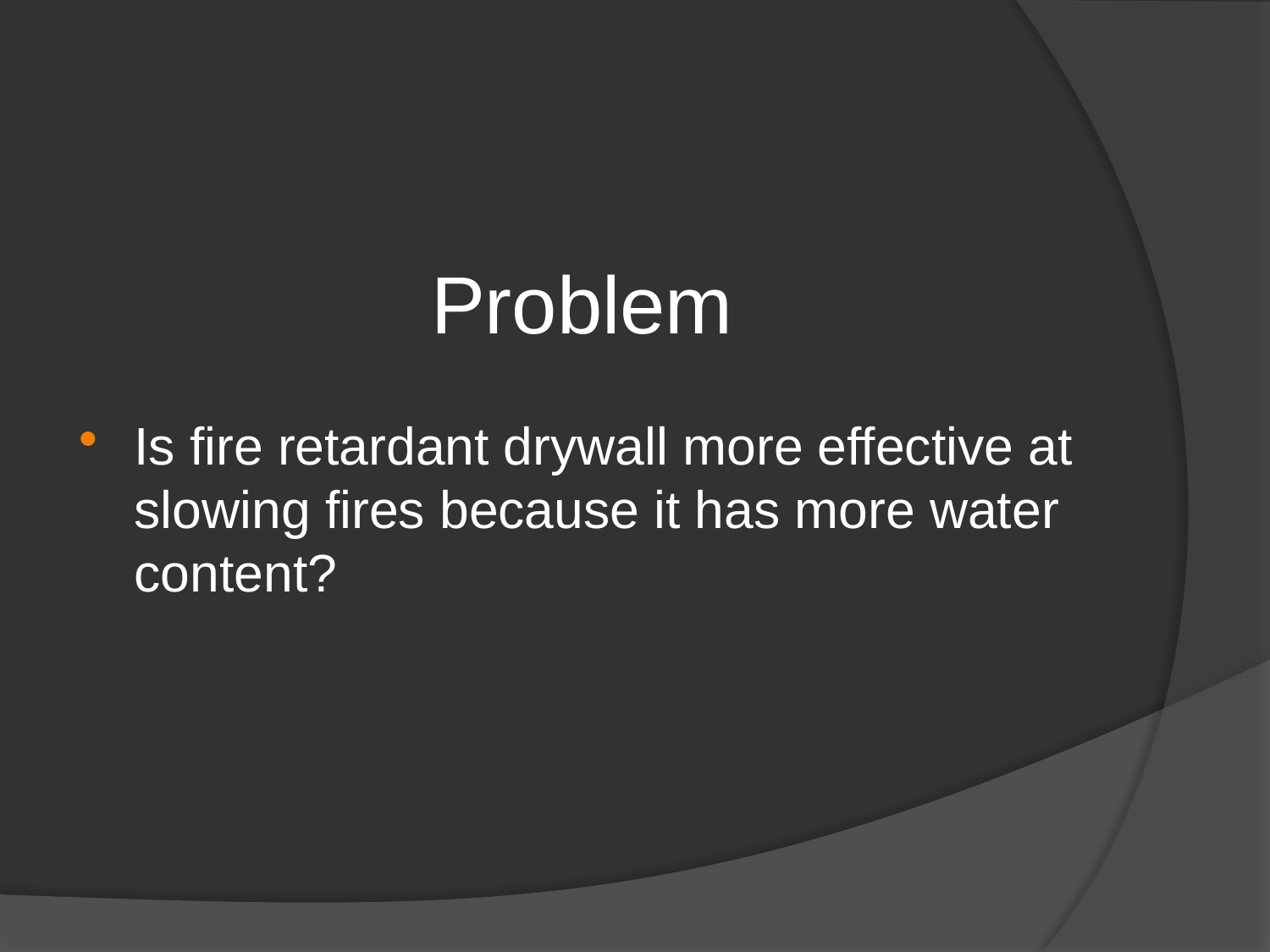

# Problem
Is fire retardant drywall more effective at slowing fires because it has more water content?